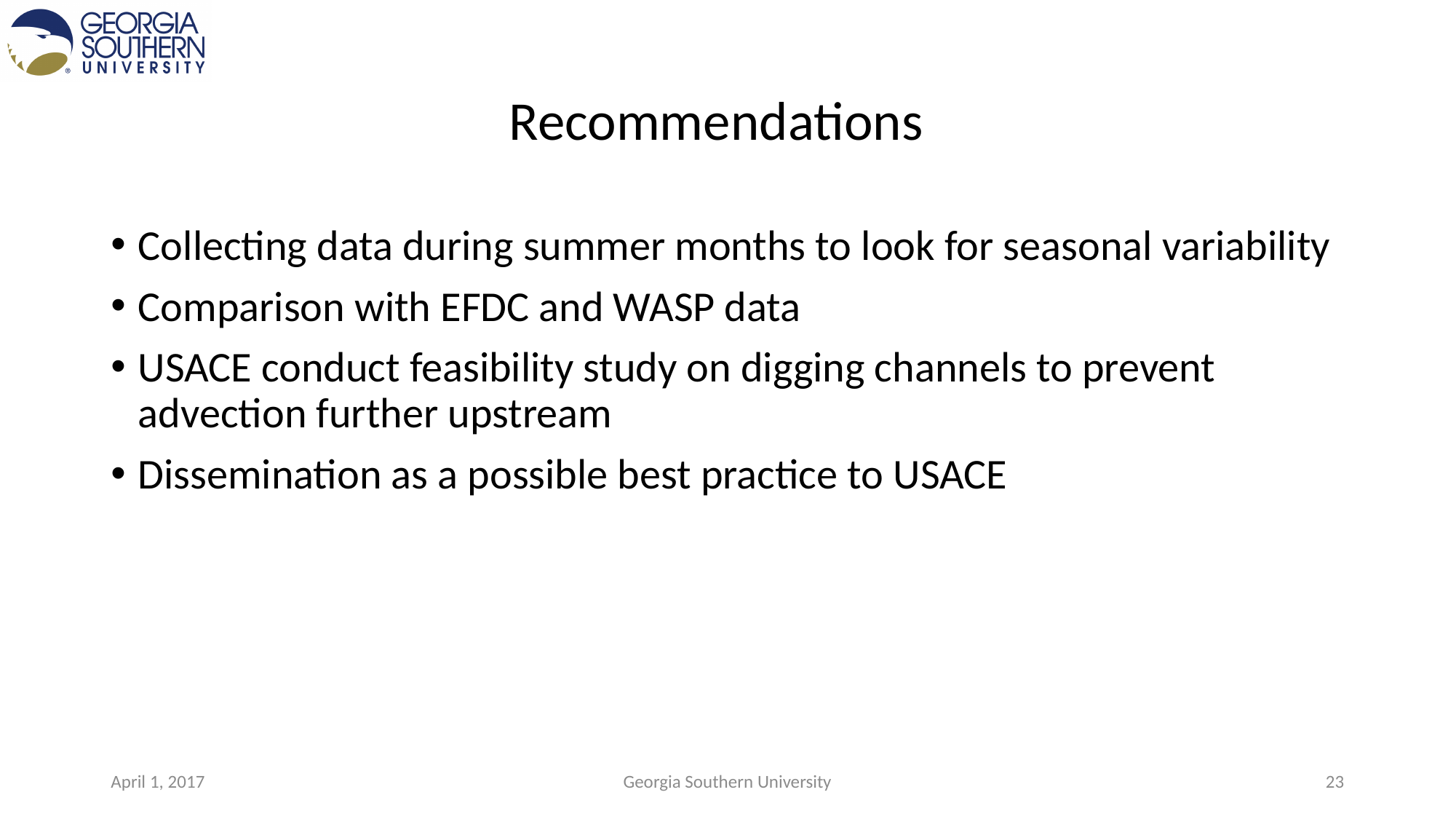

# Recommendations
Collecting data during summer months to look for seasonal variability
Comparison with EFDC and WASP data
USACE conduct feasibility study on digging channels to prevent advection further upstream
Dissemination as a possible best practice to USACE
April 1, 2017
Georgia Southern University
23